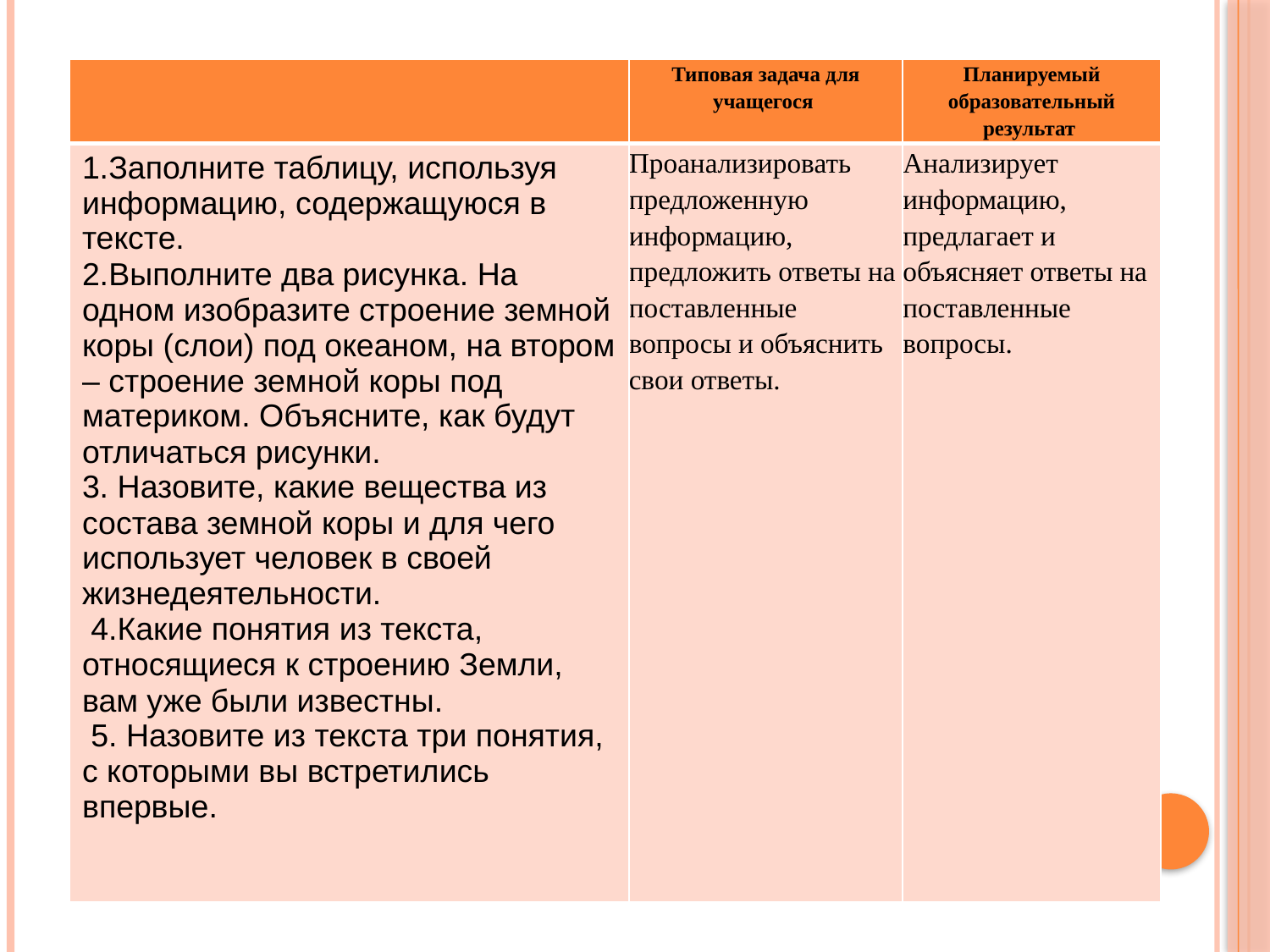

|  | Типовая задача для учащегося | Планируемый образовательный результат |
| --- | --- | --- |
| 1.Заполните таблицу, используя информацию, содержащуюся в тексте. 2.Выполните два рисунка. На одном изобразите строение земной коры (слои) под океаном, на втором – строение земной коры под материком. Объясните, как будут отличаться рисунки. 3. Назовите, какие вещества из состава земной коры и для чего использует человек в своей жизнедеятельности. 4.Какие понятия из текста, относящиеся к строению Земли, вам уже были известны. 5. Назовите из текста три понятия, с которыми вы встретились впервые. | Проанализировать предложенную информацию, предложить ответы на поставленные вопросы и объяснить свои ответы. | Анализирует информацию, предлагает и объясняет ответы на поставленные вопросы. |